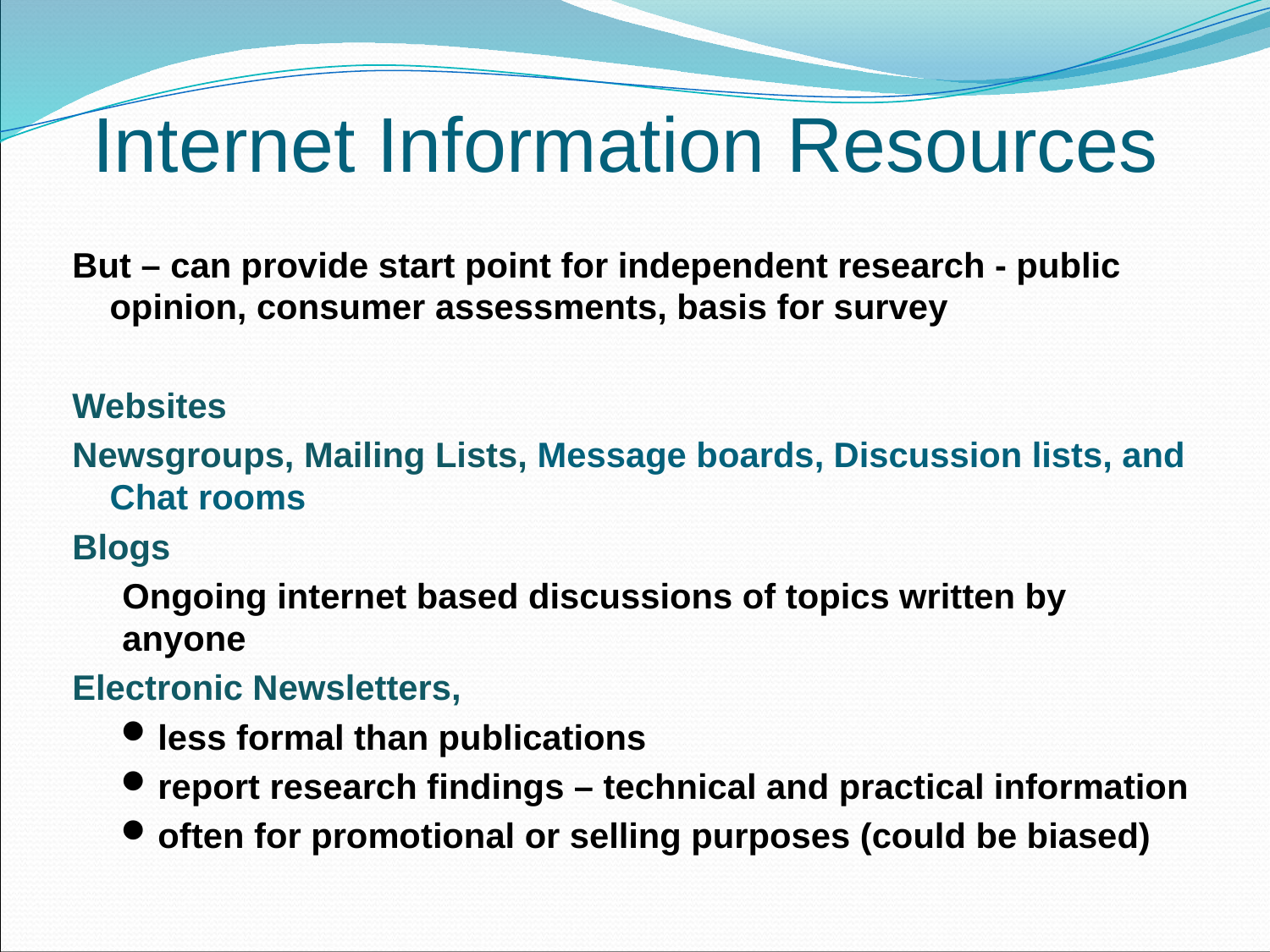

# Internet Information Resources
But – can provide start point for independent research - public opinion, consumer assessments, basis for survey

Websites
Newsgroups, Mailing Lists, Message boards, Discussion lists, and Chat rooms
Blogs
Ongoing internet based discussions of topics written by anyone
Electronic Newsletters,
less formal than publications
report research findings – technical and practical information
often for promotional or selling purposes (could be biased)